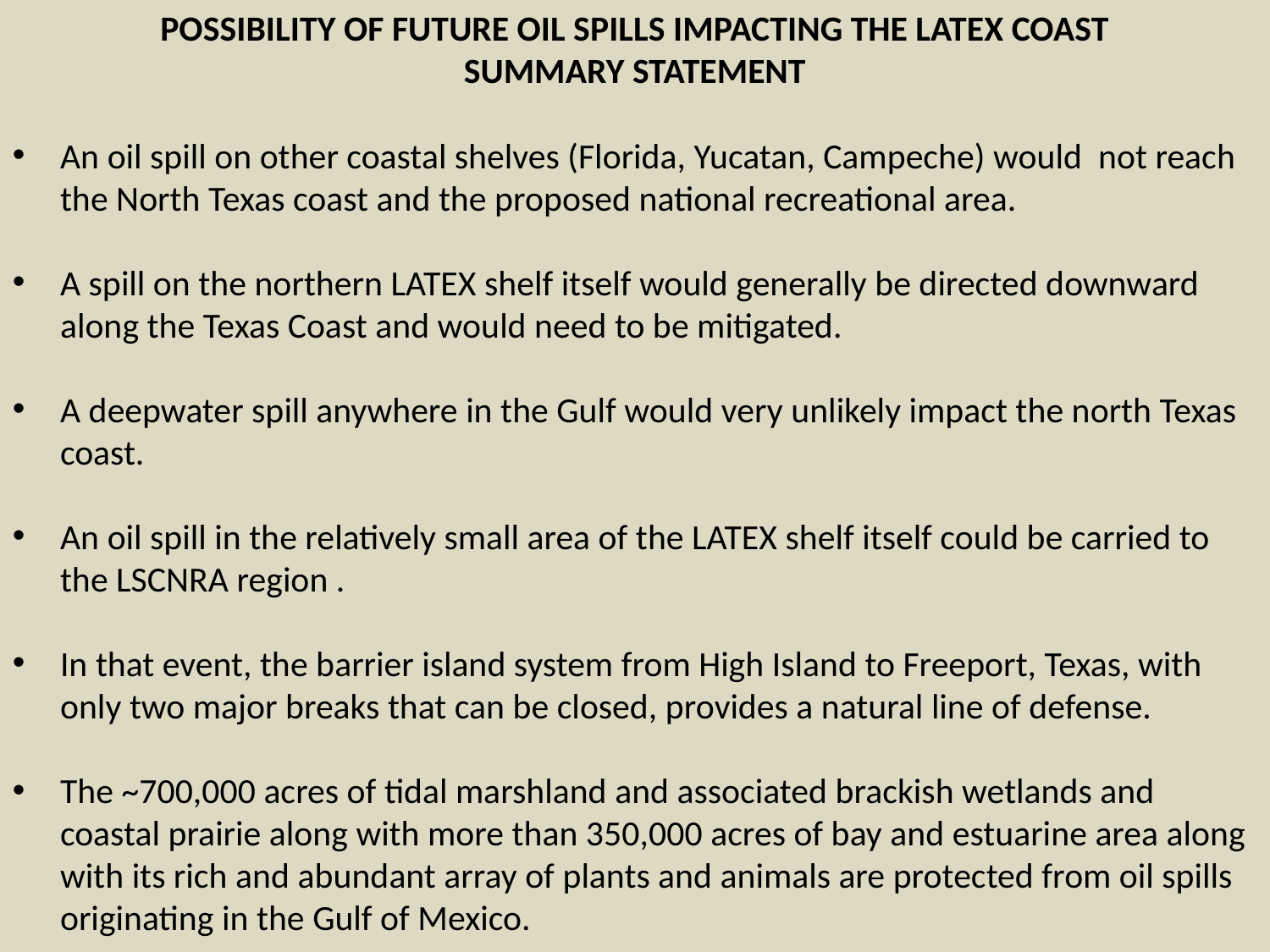

POSSIBILITY OF FUTURE OIL SPILLS IMPACTING THE LATEX COAST
SUMMARY STATEMENT

An oil spill on other coastal shelves (Florida, Yucatan, Campeche) would  not reach the North Texas coast and the proposed national recreational area.

A spill on the northern LATEX shelf itself would generally be directed downward along the Texas Coast and would need to be mitigated.

A deepwater spill anywhere in the Gulf would very unlikely impact the north Texas coast.

An oil spill in the relatively small area of the LATEX shelf itself could be carried to the LSCNRA region .

In that event, the barrier island system from High Island to Freeport, Texas, with only two major breaks that can be closed, provides a natural line of defense.

The ~700,000 acres of tidal marshland and associated brackish wetlands and coastal prairie along with more than 350,000 acres of bay and estuarine area along with its rich and abundant array of plants and animals are protected from oil spills originating in the Gulf of Mexico.